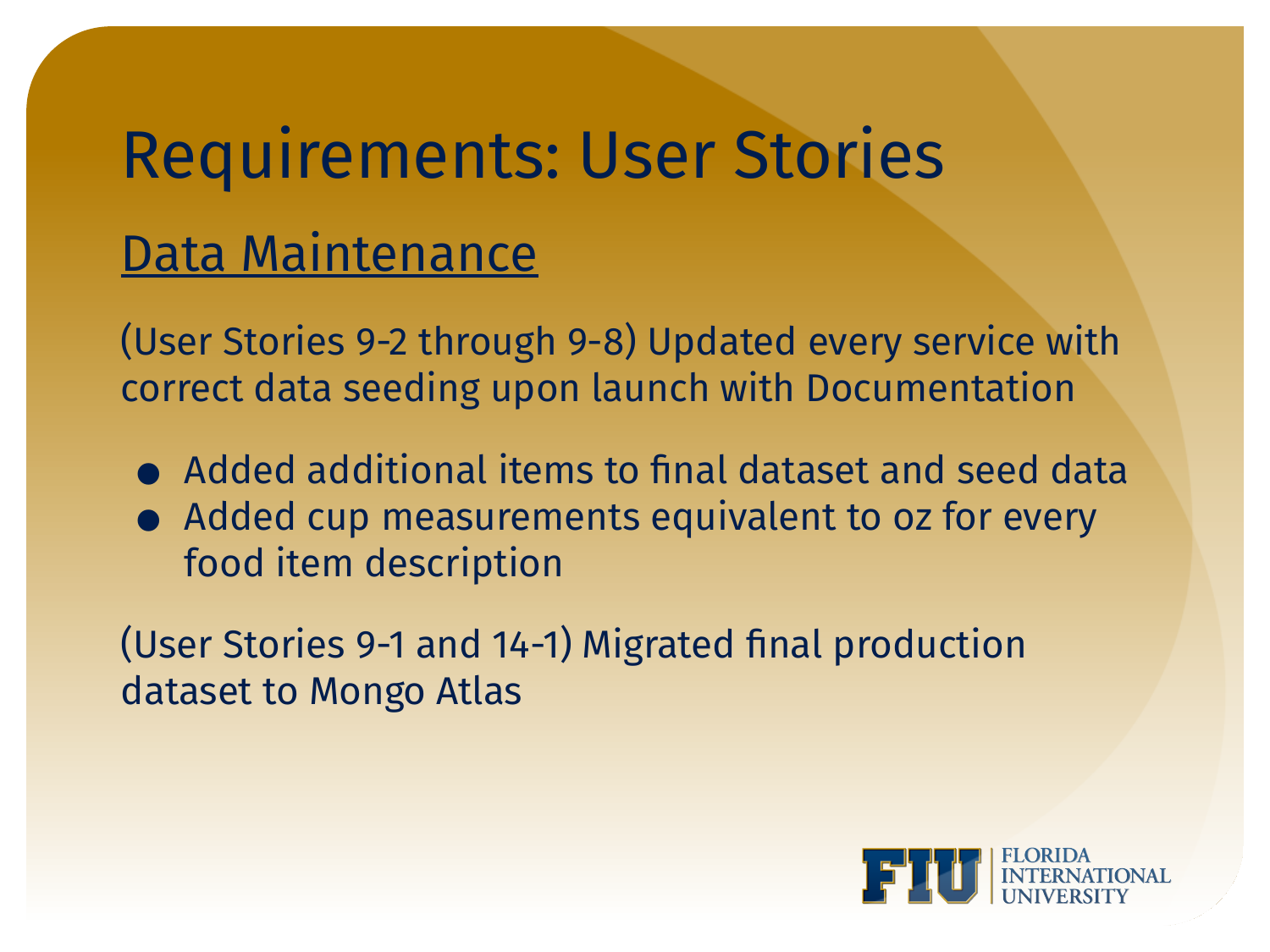

# Requirements: User Stories
Data Maintenance
(User Stories 9-2 through 9-8) Updated every service with correct data seeding upon launch with Documentation
Added additional items to final dataset and seed data
Added cup measurements equivalent to oz for every food item description
(User Stories 9-1 and 14-1) Migrated final production dataset to Mongo Atlas